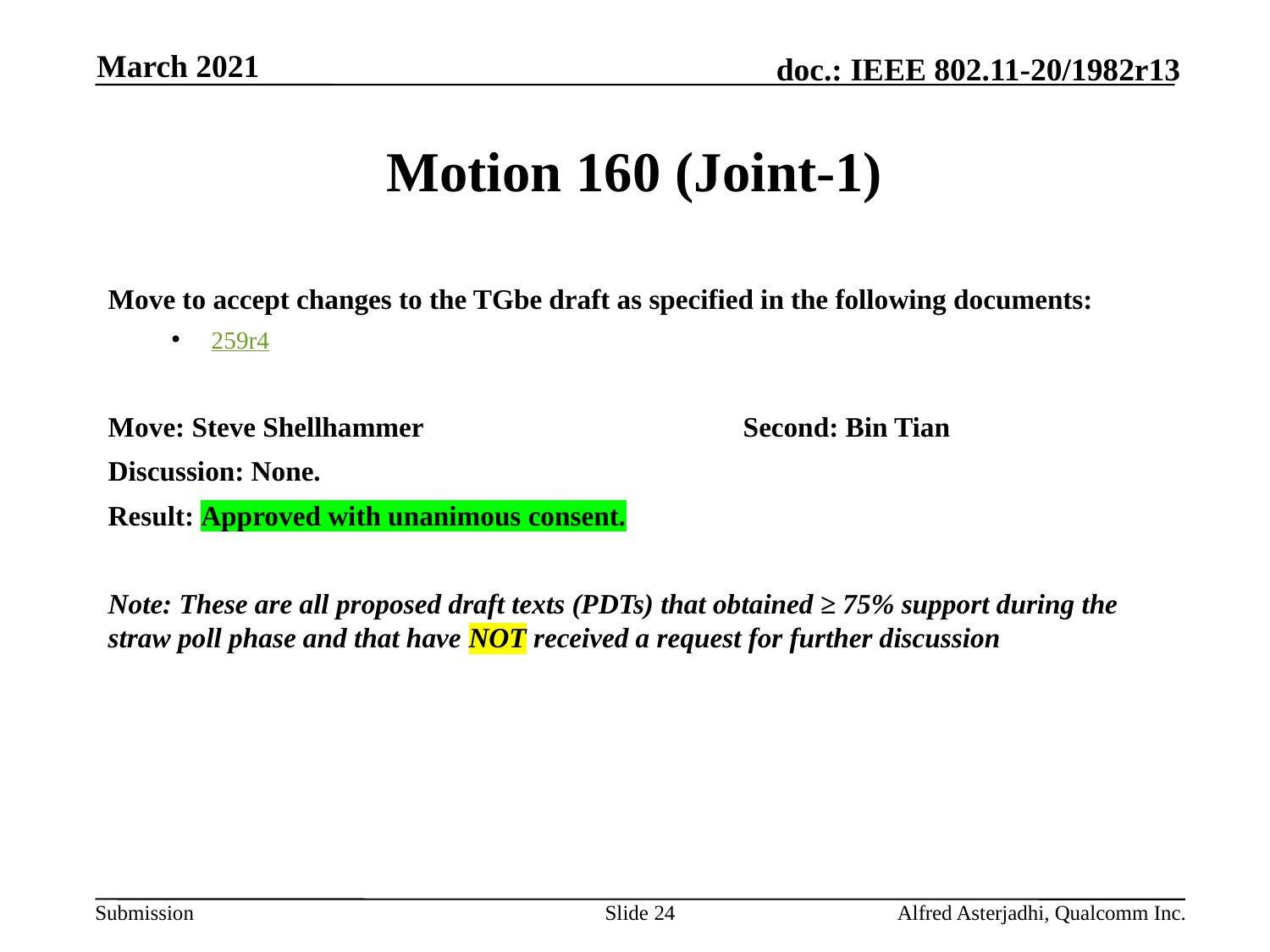

March 2021
# Motion 160 (Joint-1)
Move to accept changes to the TGbe draft as specified in the following documents:
259r4

Move: Steve Shellhammer			Second: Bin Tian
Discussion: None.
Result: Approved with unanimous consent.

Note: These are all proposed draft texts (PDTs) that obtained ≥ 75% support during the straw poll phase and that have NOT received a request for further discussion
Slide 24
Alfred Asterjadhi, Qualcomm Inc.